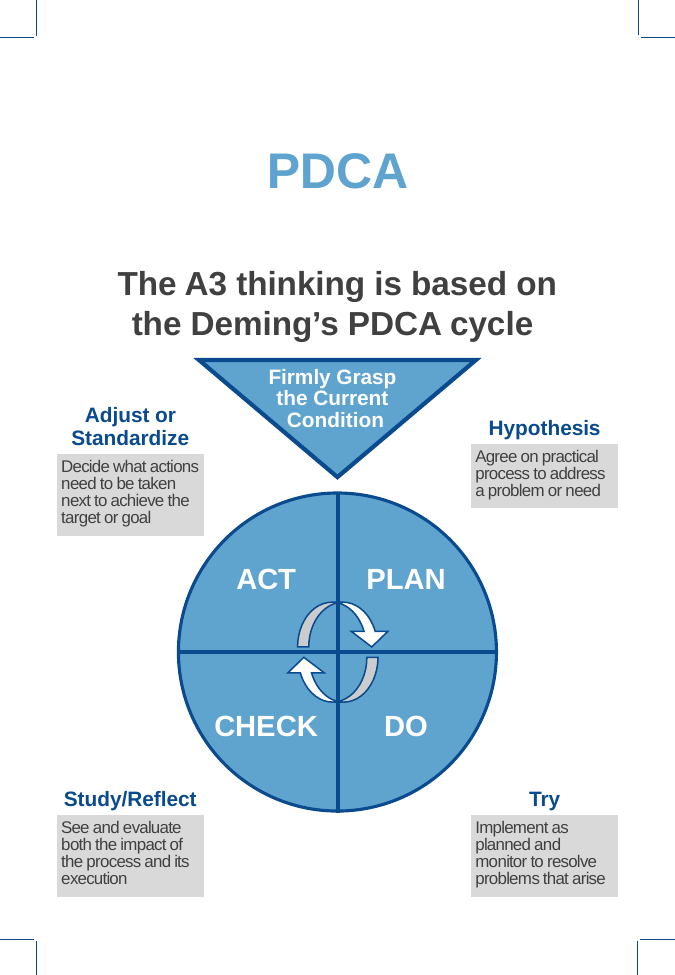

# PDCA
The A3 thinking is based on the Deming’s PDCA cycle

Firmly Grasp
the Current
Condition
| Adjust or Standardize |
| --- |
| Decide what actions need to be taken next to achieve the target or goal |
| Hypothesis |
| --- |
| Agree on practical process to address a problem or need |

ACT
PLAN
CHECK
DO

| Study/Reflect |
| --- |
| See and evaluate both the impact of the process and its execution |
| Try |
| --- |
| Implement as planned and monitor to resolve problems that arise |